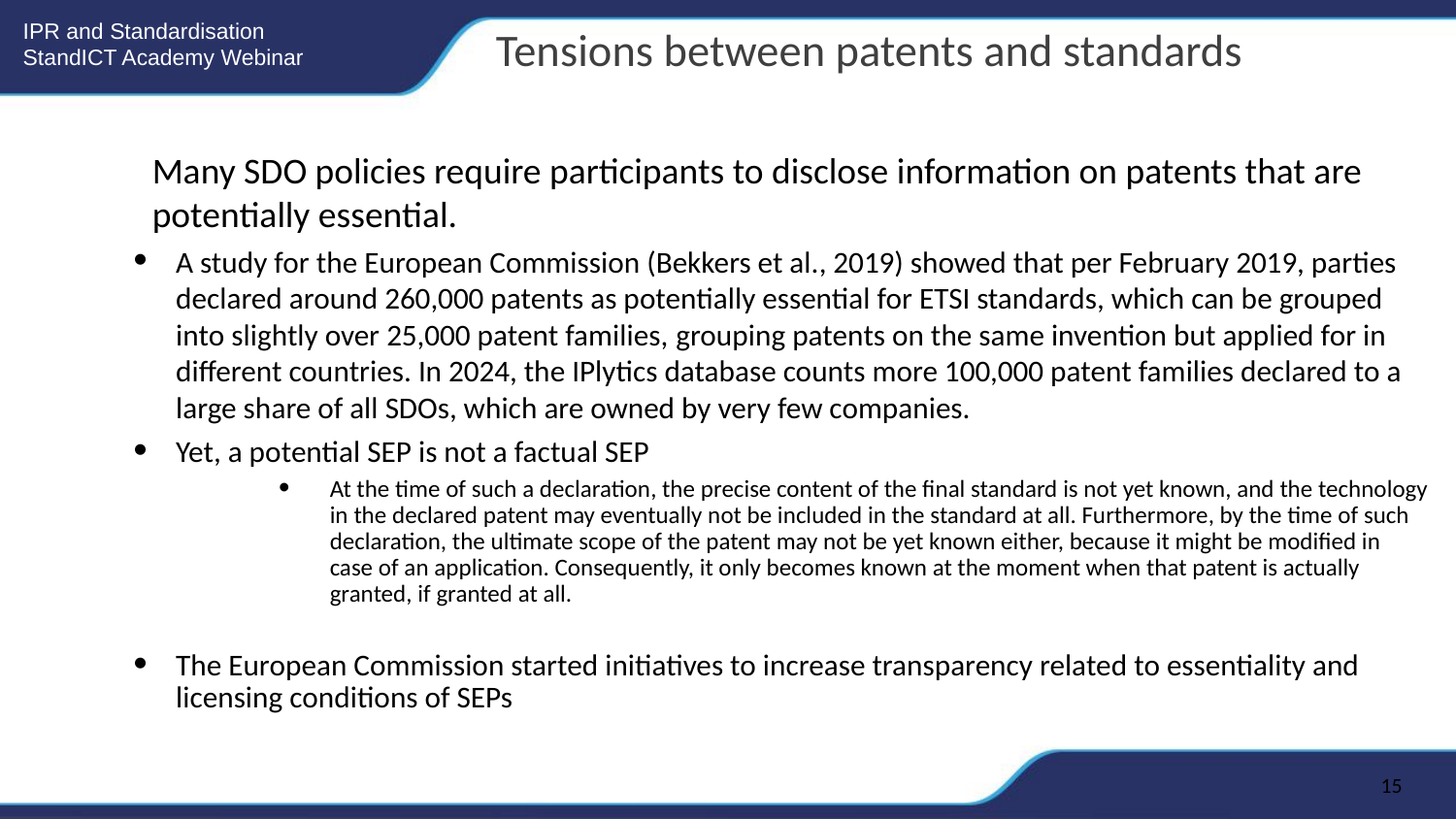

Tensions between patents and standards
Many SDO policies require participants to disclose information on patents that are potentially essential.
A study for the European Commission (Bekkers et al., 2019) showed that per February 2019, parties declared around 260,000 patents as potentially essential for ETSI standards, which can be grouped into slightly over 25,000 patent families, grouping patents on the same invention but applied for in different countries. In 2024, the IPlytics database counts more 100,000 patent families declared to a large share of all SDOs, which are owned by very few companies.
Yet, a potential SEP is not a factual SEP
At the time of such a declaration, the precise content of the final standard is not yet known, and the technology in the declared patent may eventually not be included in the standard at all. Furthermore, by the time of such declaration, the ultimate scope of the patent may not be yet known either, because it might be modified in case of an application. Consequently, it only becomes known at the moment when that patent is actually granted, if granted at all.

The European Commission started initiatives to increase transparency related to essentiality and licensing conditions of SEPs